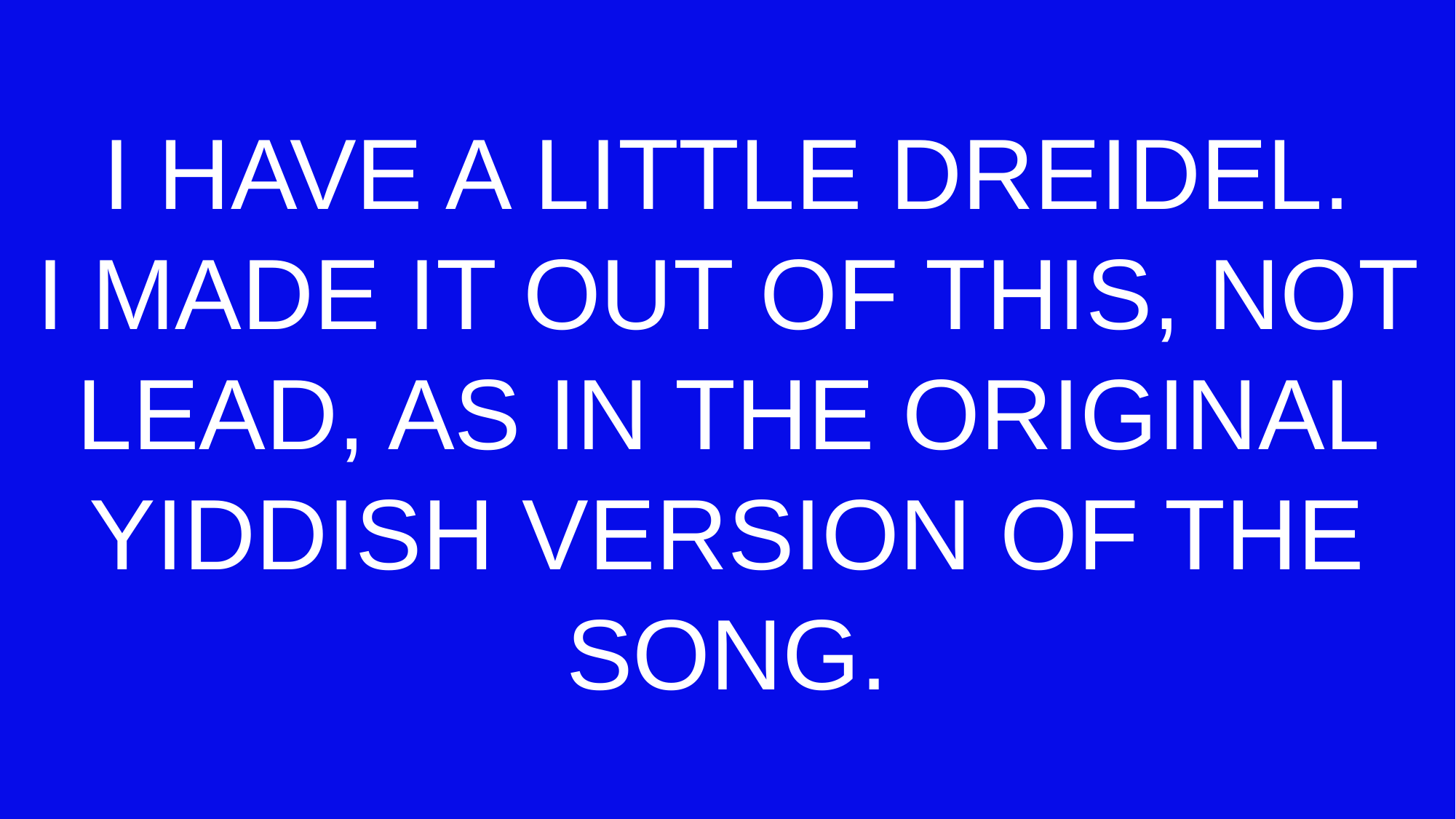

I HAVE A LITTLE DREIDEL.
I MADE IT OUT OF THIS, NOT LEAD, AS IN THE ORIGINAL YIDDISH VERSION OF THE SONG.